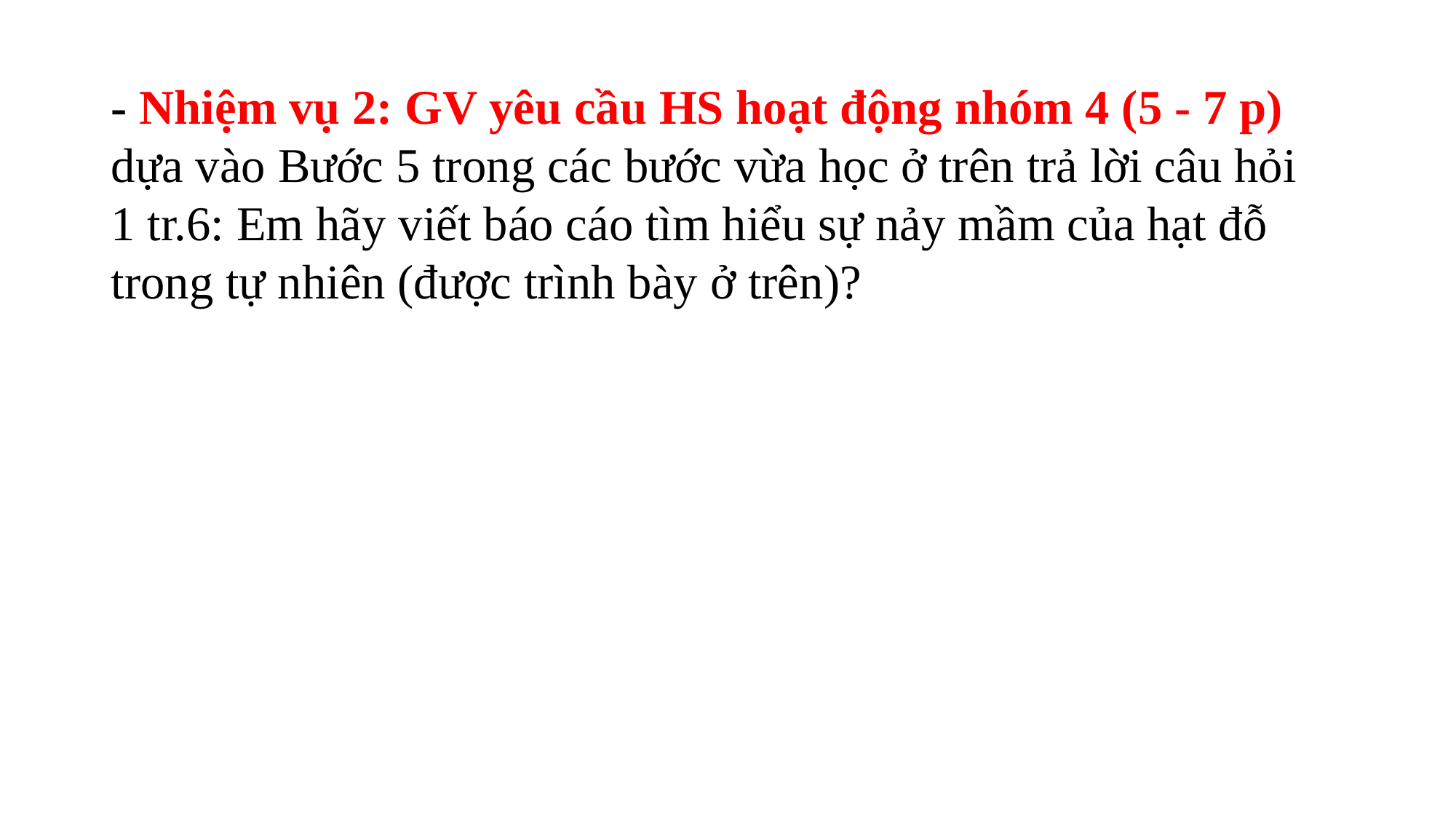

- Nhiệm vụ 2: GV yêu cầu HS hoạt động nhóm 4 (5 - 7 p) dựa vào Bước 5 trong các bước vừa học ở trên trả lời câu hỏi 1 tr.6: Em hãy viết báo cáo tìm hiểu sự nảy mầm của hạt đỗ trong tự nhiên (được trình bày ở trên)?